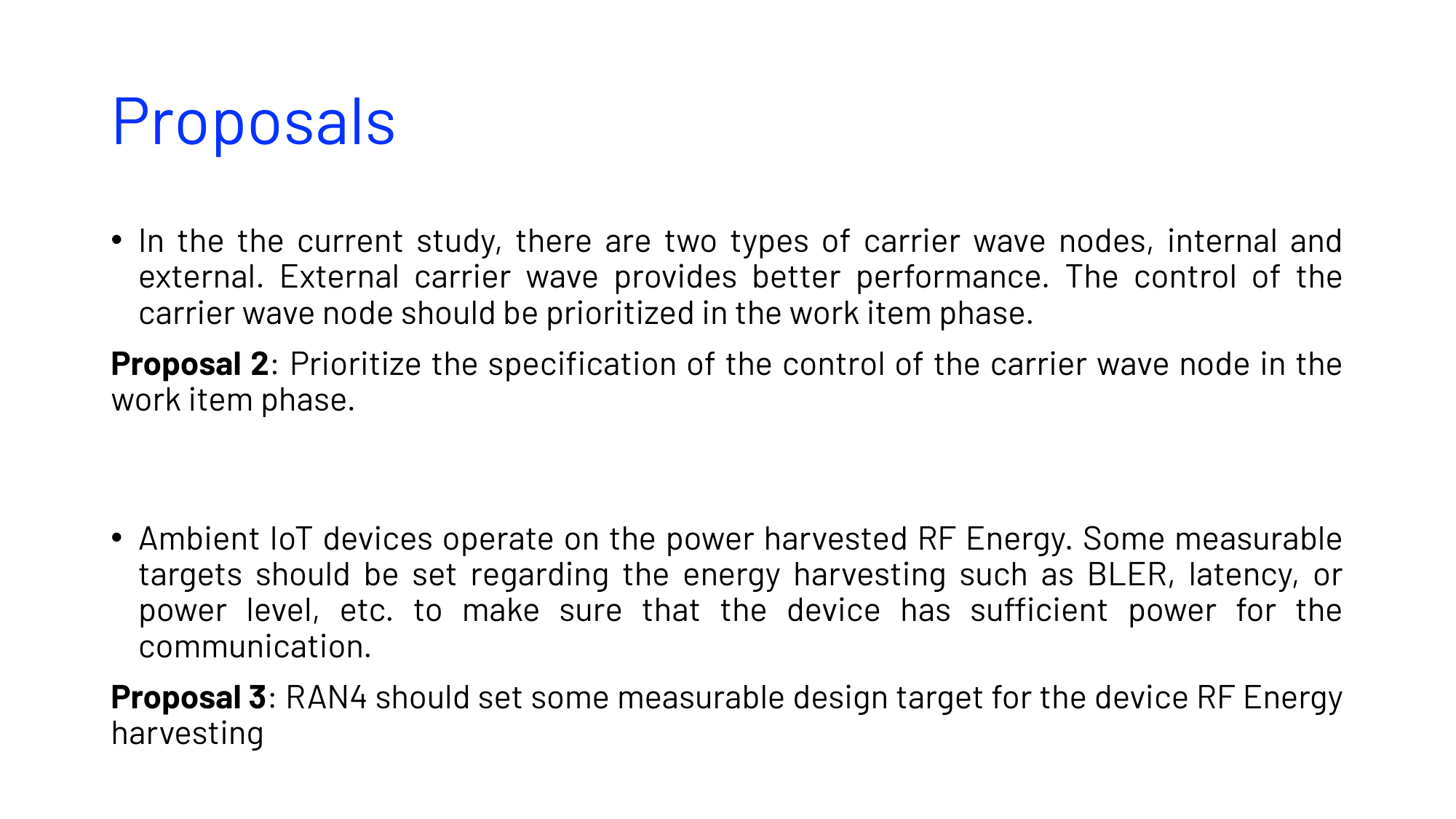

# Proposals
In the the current study, there are two types of carrier wave nodes, internal and external. External carrier wave provides better performance. The control of the carrier wave node should be prioritized in the work item phase.
Proposal 2: Prioritize the specification of the control of the carrier wave node in the work item phase.

Ambient IoT devices operate on the power harvested RF Energy. Some measurable targets should be set regarding the energy harvesting such as BLER, latency, or power level, etc. to make sure that the device has sufficient power for the communication.
Proposal 3: RAN4 should set some measurable design target for the device RF Energy harvesting